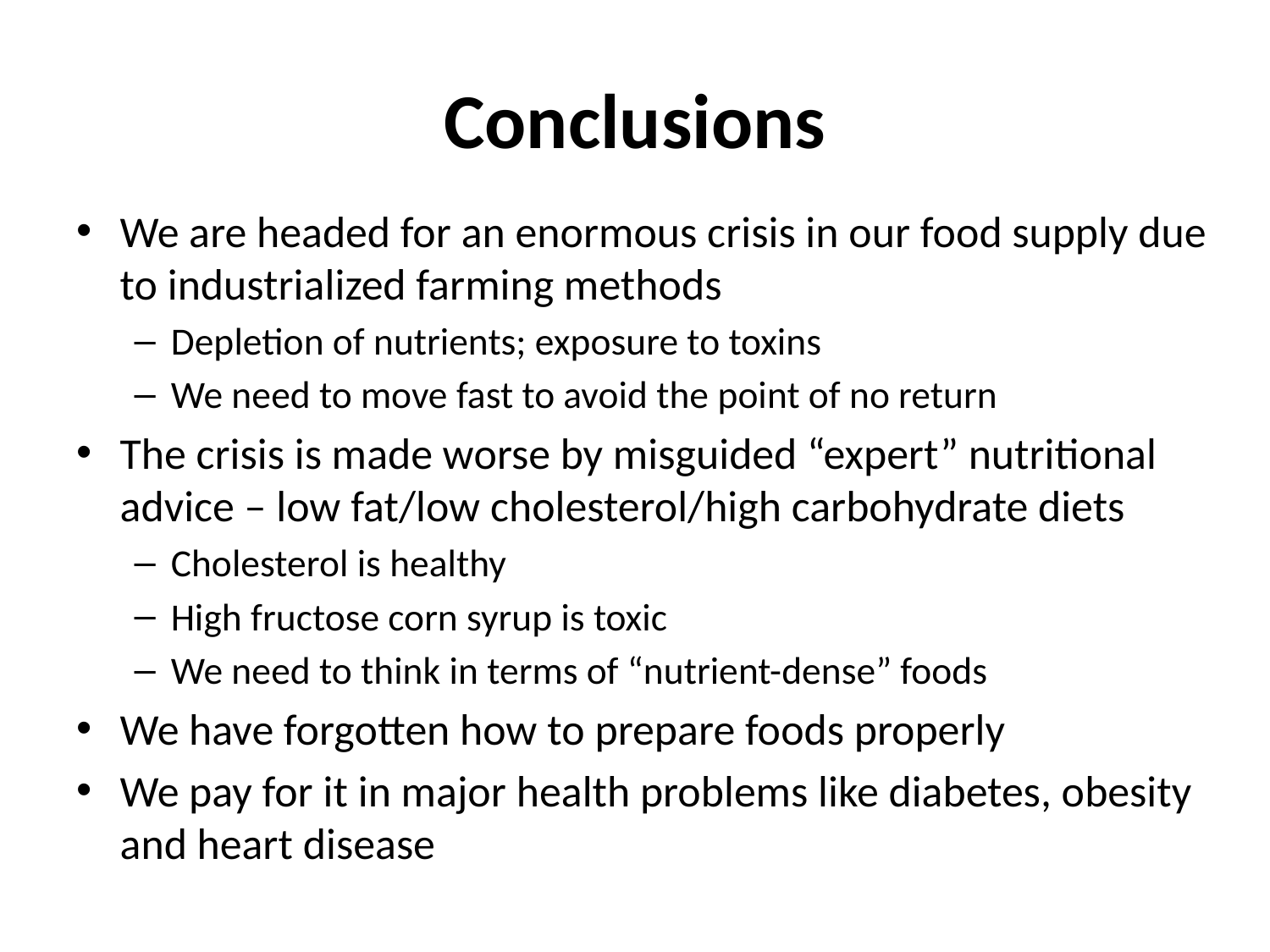

# Conclusions
We are headed for an enormous crisis in our food supply due to industrialized farming methods
Depletion of nutrients; exposure to toxins
We need to move fast to avoid the point of no return
The crisis is made worse by misguided “expert” nutritional advice – low fat/low cholesterol/high carbohydrate diets
Cholesterol is healthy
High fructose corn syrup is toxic
We need to think in terms of “nutrient-dense” foods
We have forgotten how to prepare foods properly
We pay for it in major health problems like diabetes, obesity and heart disease